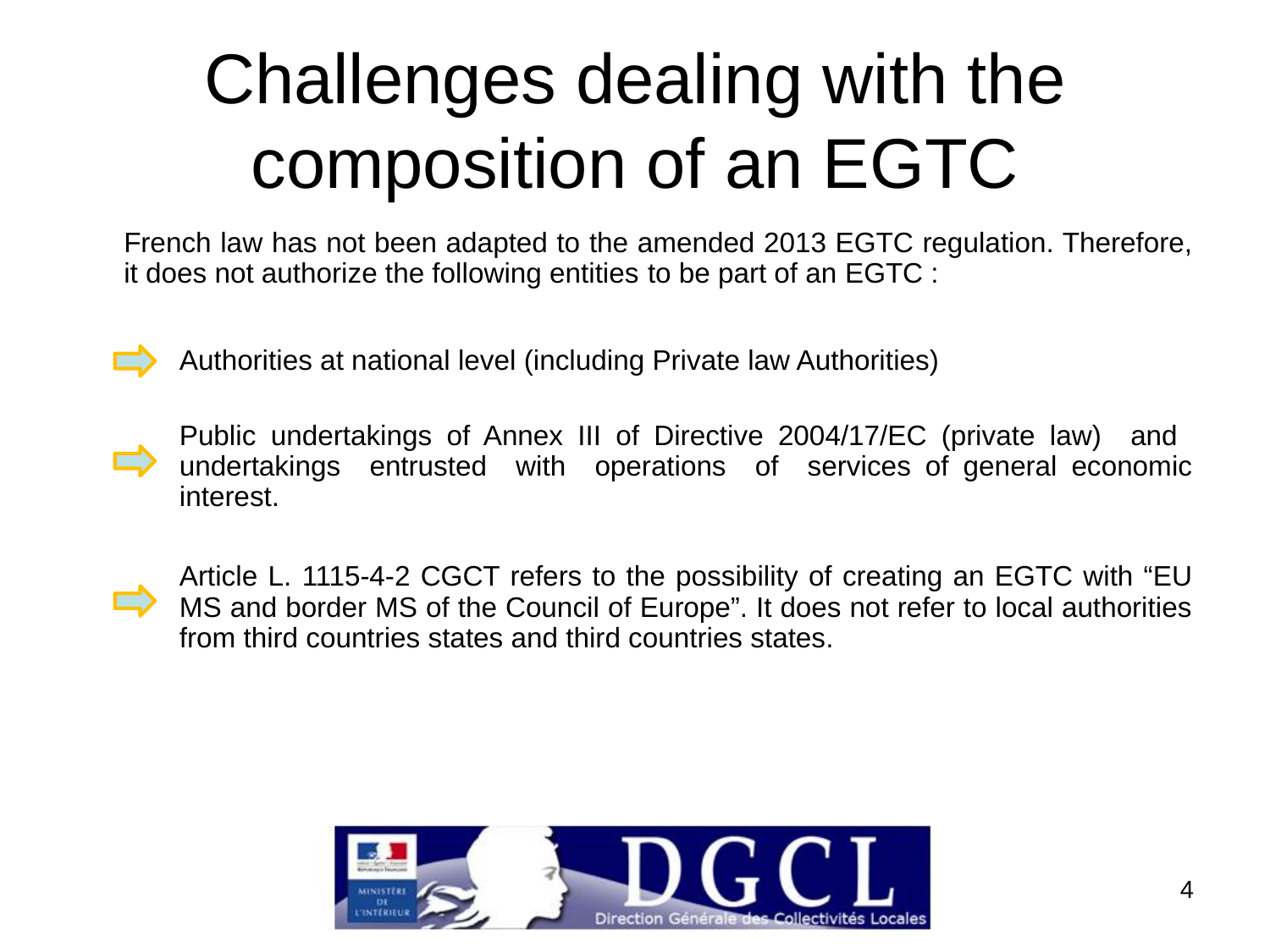

# Challenges dealing with the composition of an EGTC
	French law has not been adapted to the amended 2013 EGTC regulation. Therefore, it does not authorize the following entities to be part of an EGTC :

 	Authorities at national level (including Private law Authorities)

	Public undertakings of Annex III of Directive 2004/17/EC (private law)  and  undertakings  entrusted  with  operations  of  services of general economic interest.

	Article L. 1115-4-2 CGCT refers to the possibility of creating an EGTC with “EU MS and border MS of the Council of Europe”. It does not refer to local authorities from third countries states and third countries states.

4